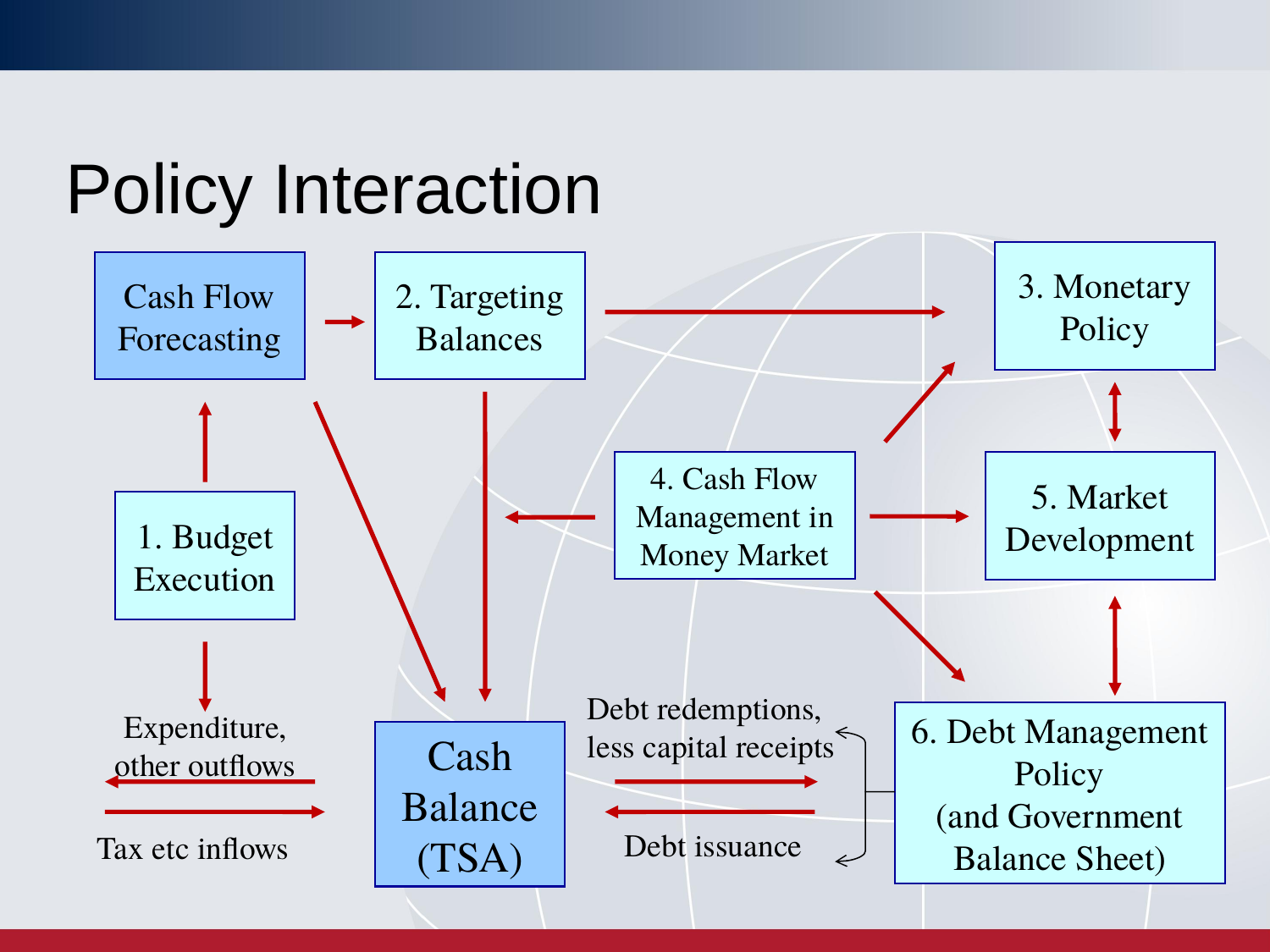

# Policy Interaction
3. Monetary Policy
Cash Flow Forecasting
2. Targeting Balances

4. Cash Flow Management in Money Market
5. Market Development
1. Budget Execution

Debt redemptions, less capital receipts
Expenditure, other outflows
6. Debt Management Policy
(and Government Balance Sheet)
Cash Balance (TSA)

Debt issuance
Tax etc inflows